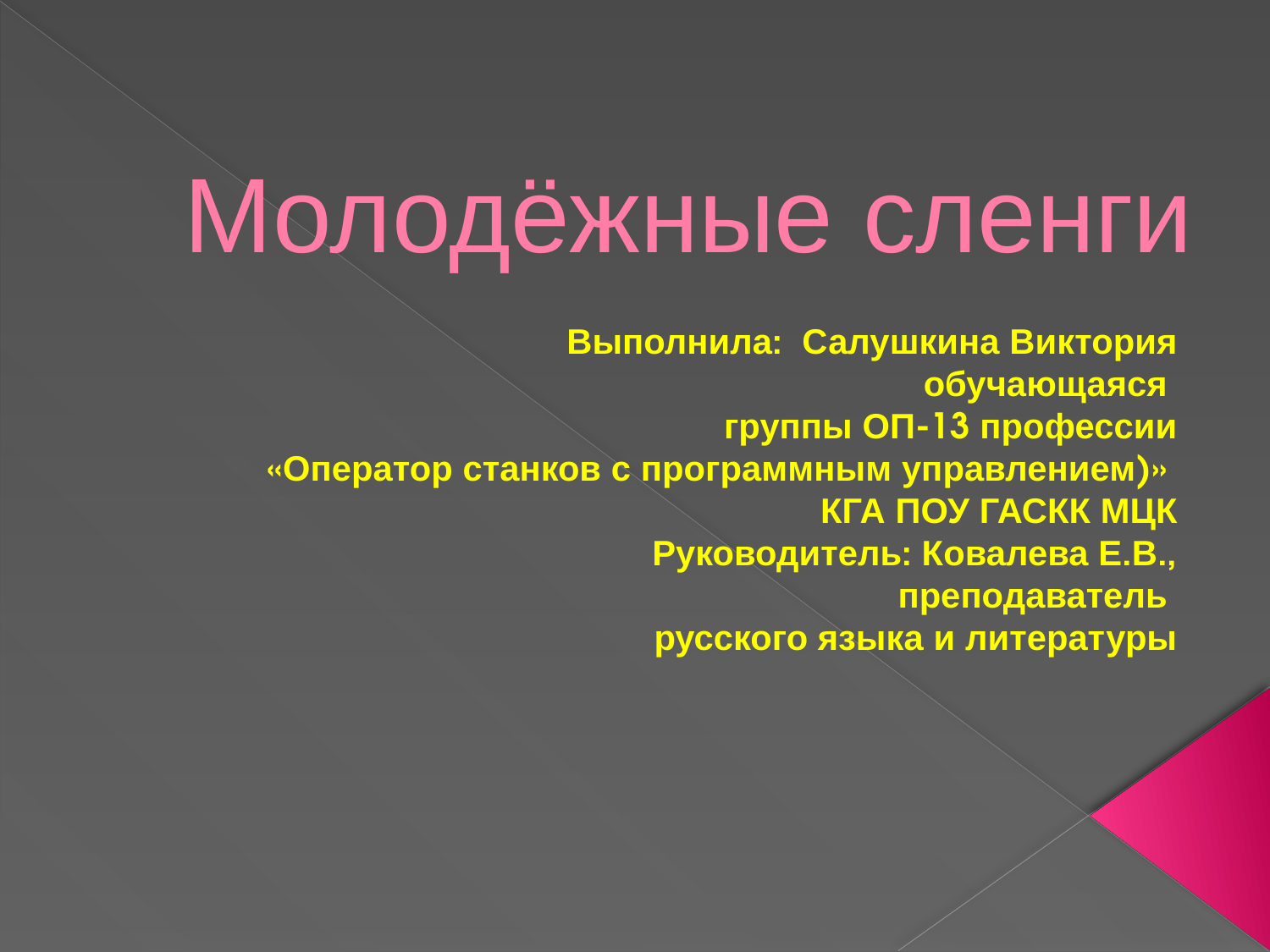

# Молодёжные сленги
 Выполнила:  Салушкина Виктория
обучающаяся
группы ОП-13 профессии
«Оператор станков с программным управлением)»
КГА ПОУ ГАСКК МЦК
Руководитель: Ковалева Е.В.,
преподаватель
русского языка и литературы